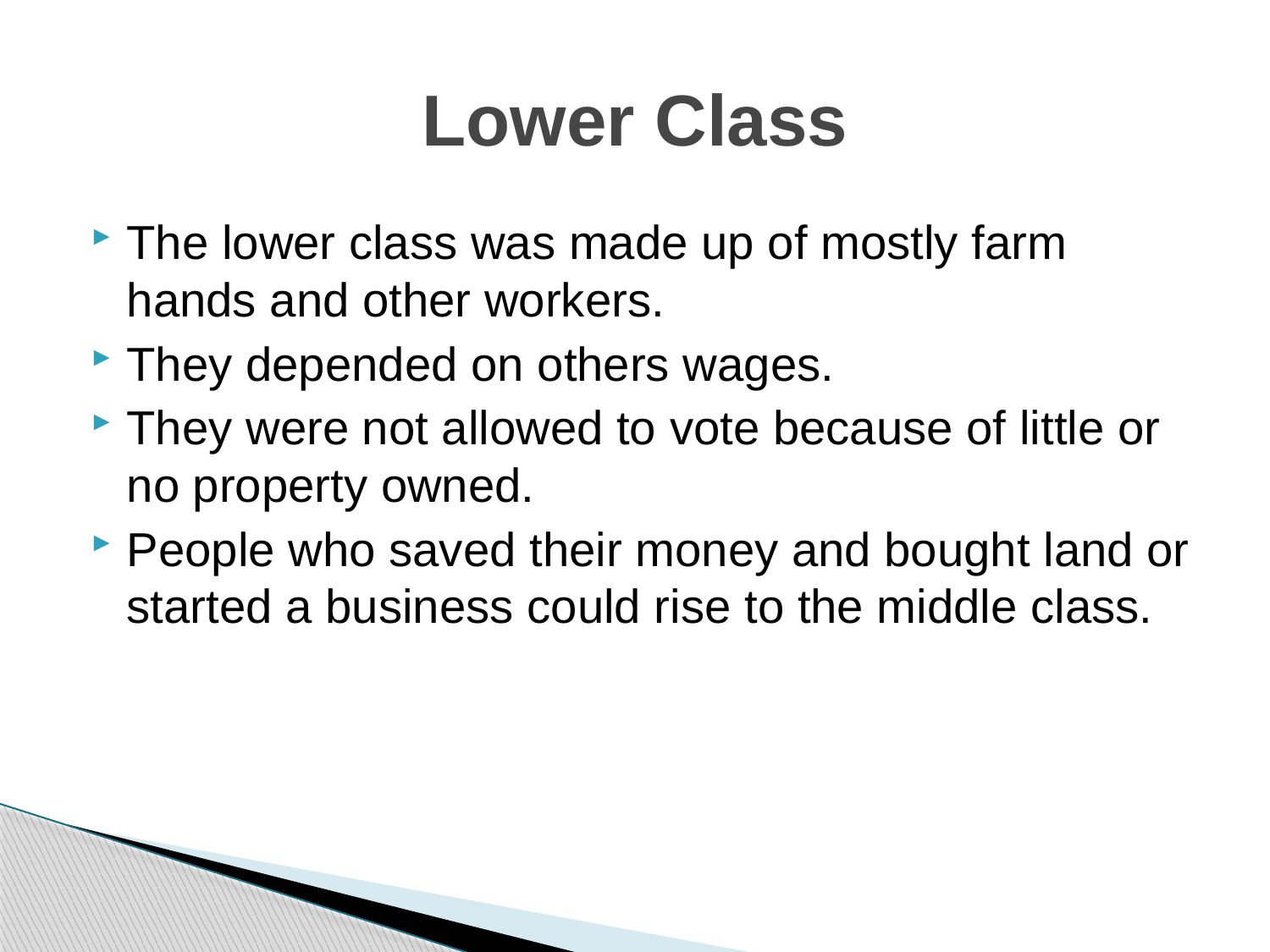

# Lower Class
The lower class was made up of mostly farm hands and other workers.
They depended on others wages.
They were not allowed to vote because of little or no property owned.
People who saved their money and bought land or started a business could rise to the middle class.